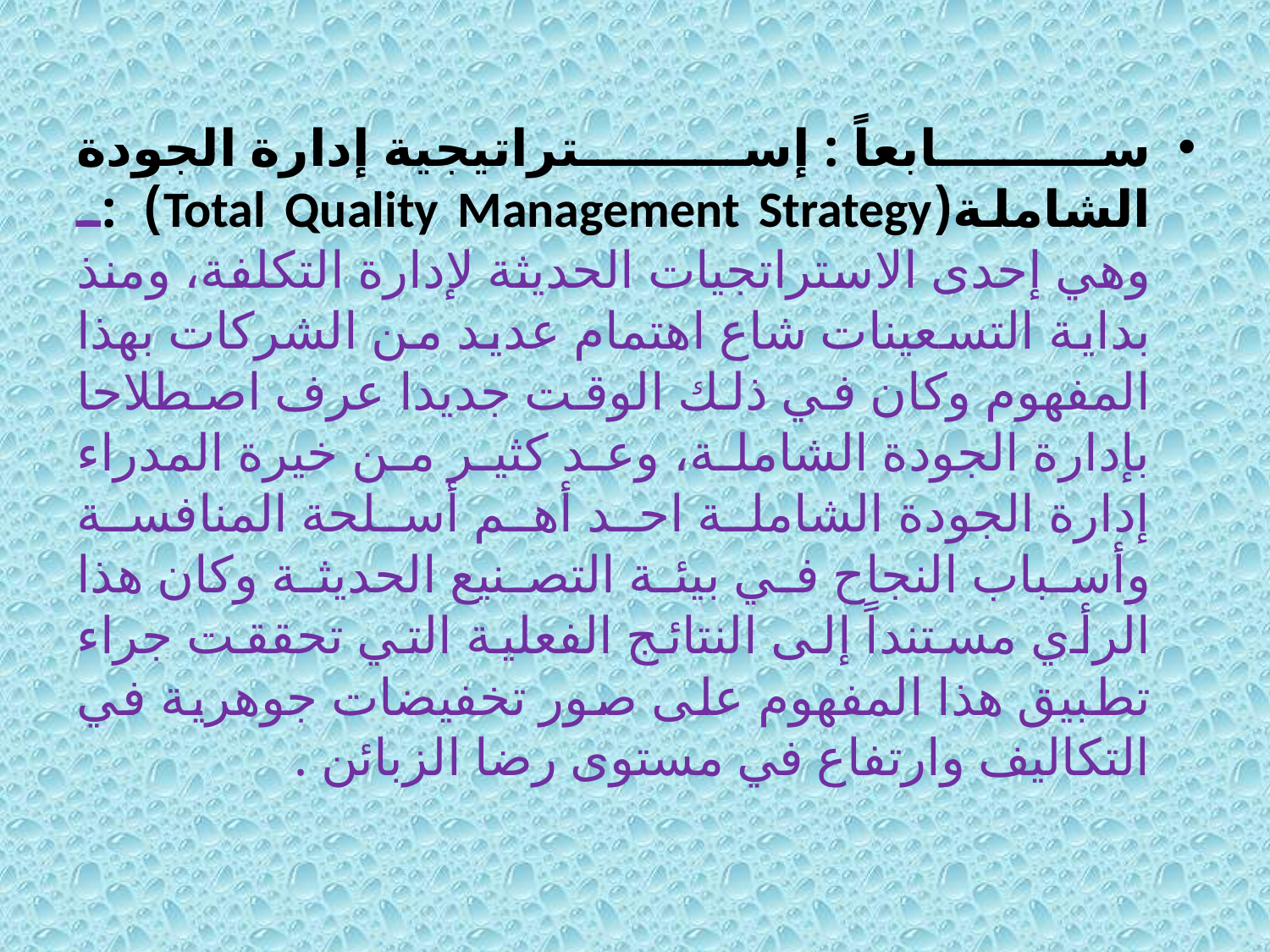

سابعاً : إستراتيجية إدارة الجودة الشاملة(Total Quality Management Strategy)  :ـ وهي إحدى الاستراتجيات الحديثة لإدارة التكلفة، ومنذ بداية التسعينات شاع اهتمام عديد من الشركات بهذا المفهوم وكان في ذلك الوقت جديدا عرف اصطلاحا بإدارة الجودة الشاملة، وعد كثير من خيرة المدراء إدارة الجودة الشاملة احد أهم أسلحة المنافسة وأسباب النجاح في بيئة التصنيع الحديثة وكان هذا الرأي مستنداً إلى النتائج الفعلية التي تحققت جراء تطبيق هذا المفهوم على صور تخفيضات جوهرية في التكاليف وارتفاع في مستوى رضا الزبائن .